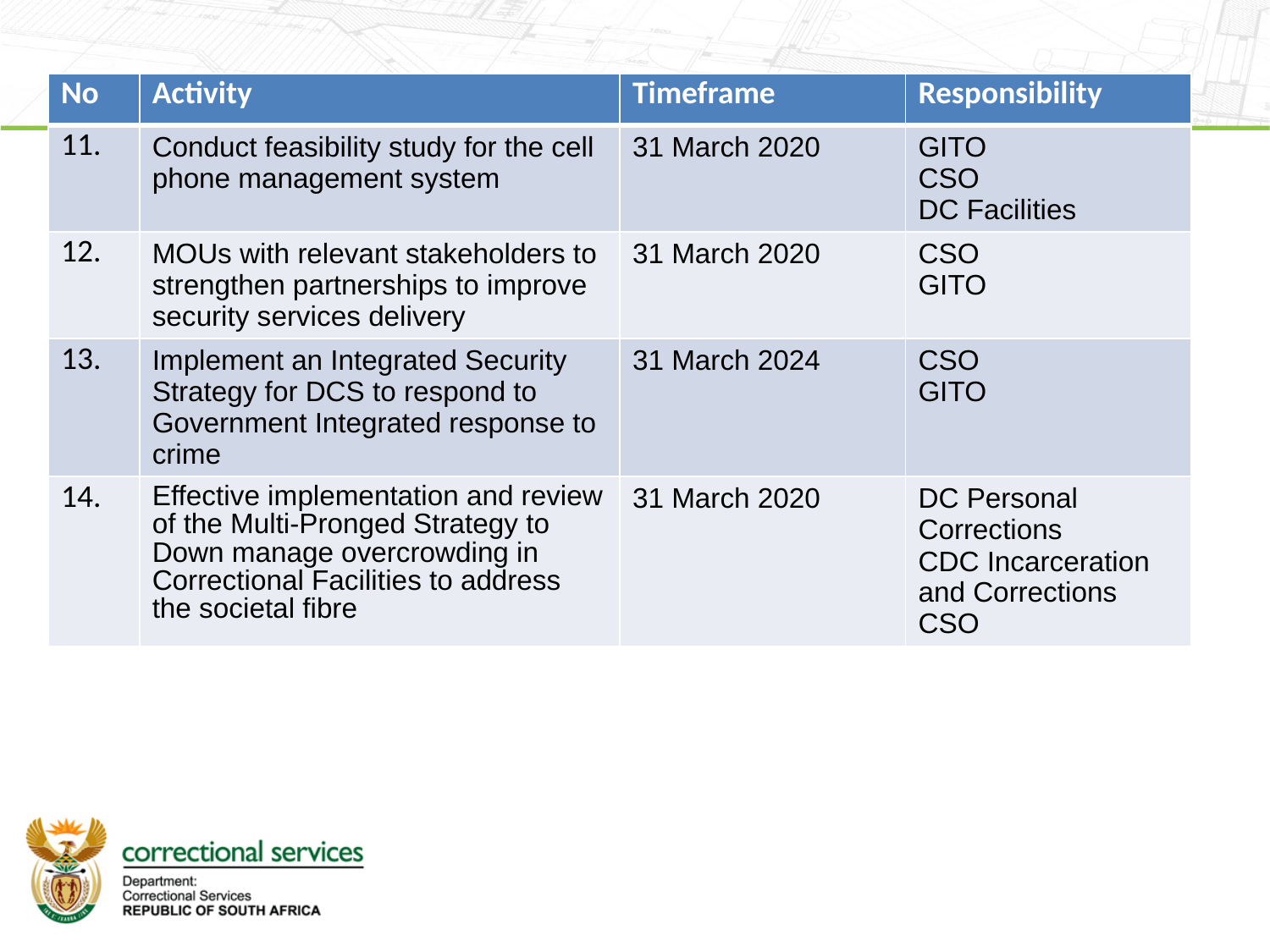

| No | Activity | Timeframe | Responsibility |
| --- | --- | --- | --- |
| 11. | Conduct feasibility study for the cell phone management system | 31 March 2020 | GITO CSO DC Facilities |
| 12. | MOUs with relevant stakeholders to strengthen partnerships to improve security services delivery | 31 March 2020 | CSO GITO |
| 13. | Implement an Integrated Security Strategy for DCS to respond to Government Integrated response to crime | 31 March 2024 | CSO GITO |
| 14. | Effective implementation and review of the Multi-Pronged Strategy to Down manage overcrowding in Correctional Facilities to address the societal fibre | 31 March 2020 | DC Personal Corrections CDC Incarceration and Corrections CSO |
#